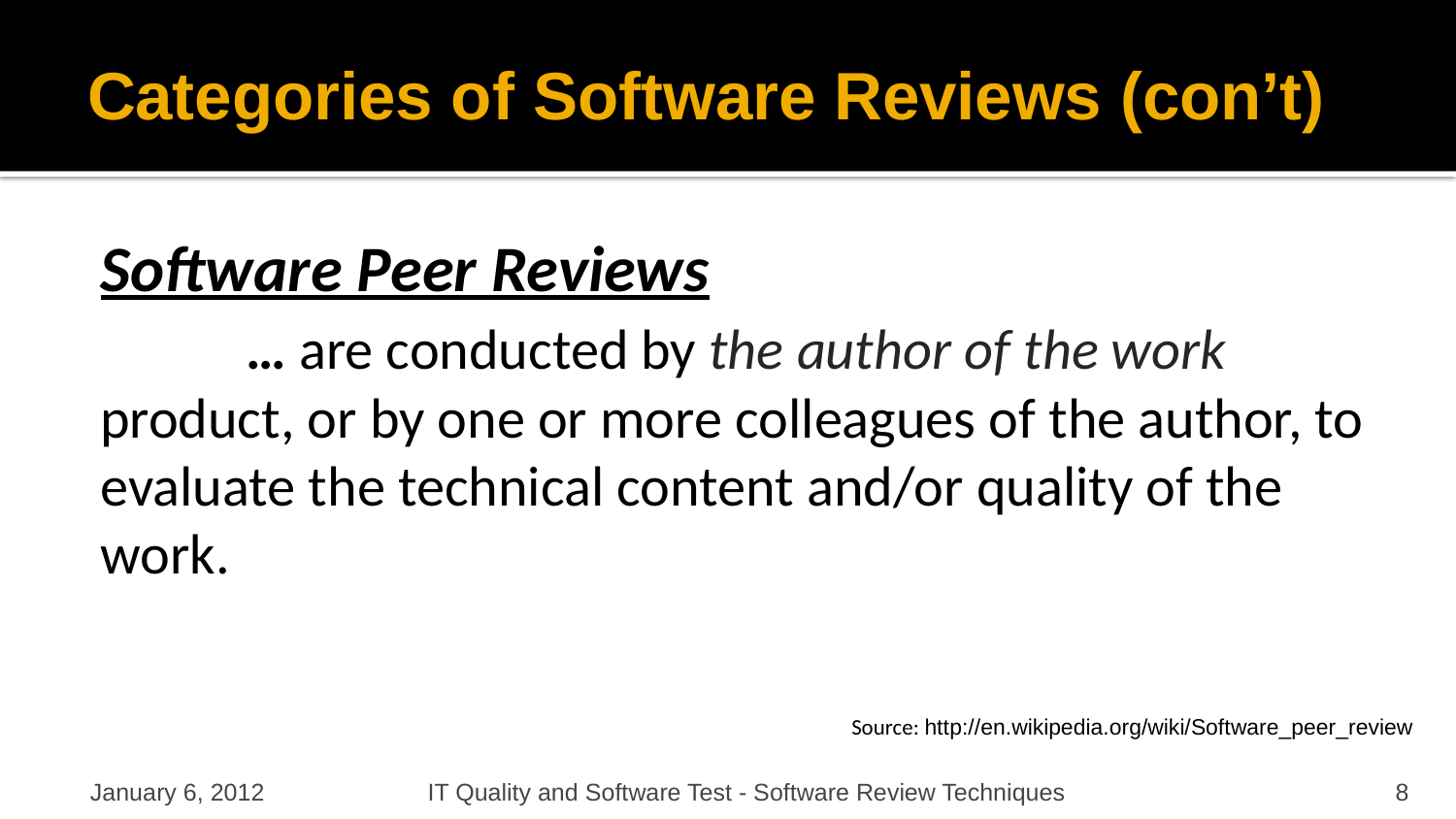

# Categories of Software Reviews (con’t)
Software Peer Reviews
	… are conducted by the author of the work product, or by one or more colleagues of the author, to evaluate the technical content and/or quality of the work.
Source: http://en.wikipedia.org/wiki/Software_peer_review
January 6, 2012
IT Quality and Software Test - Software Review Techniques
8